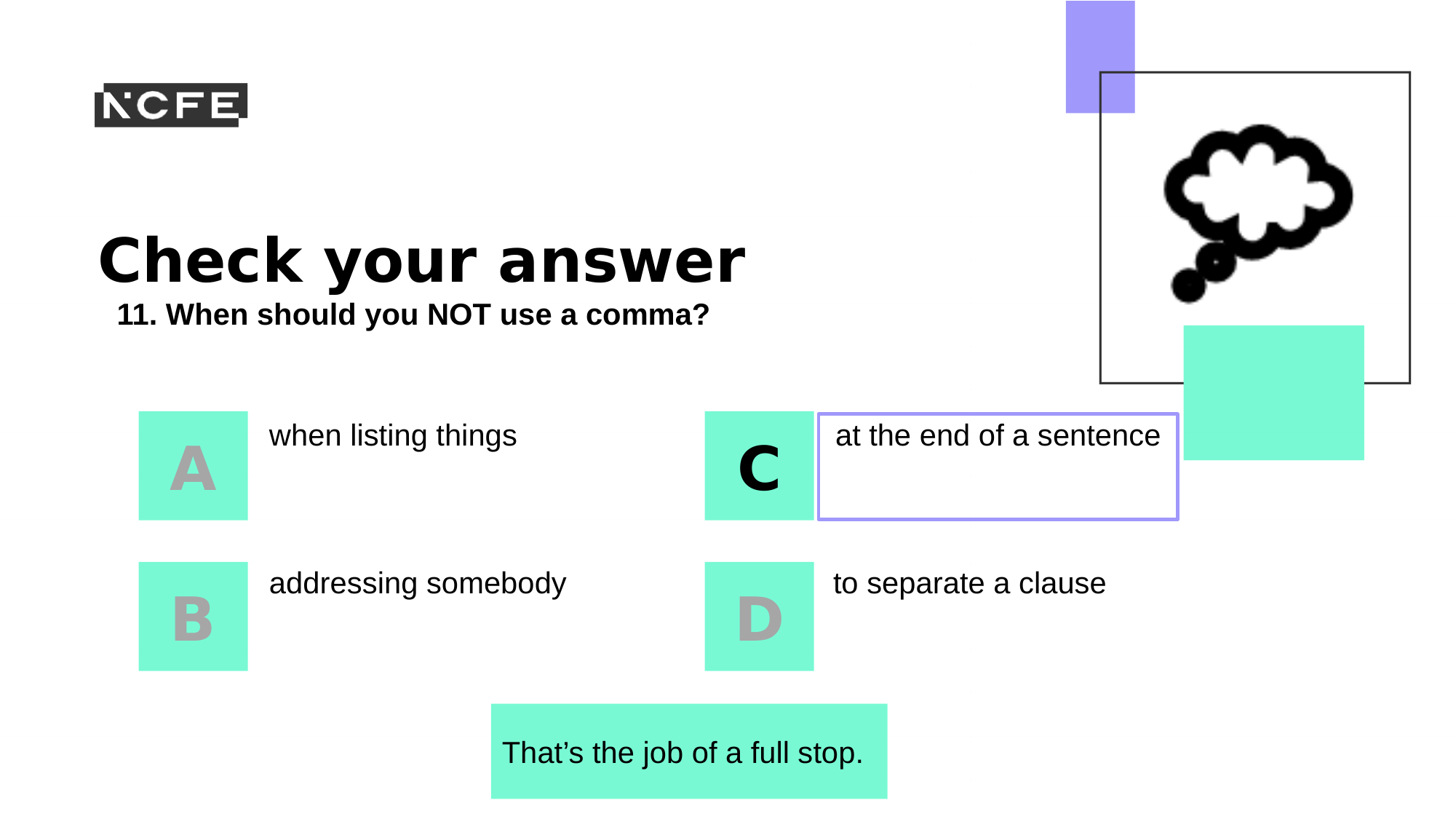

11. When should you NOT use a comma?
when listing things

at the end of a sentence

addressing somebody

to separate a clause

That’s the job of a full stop.